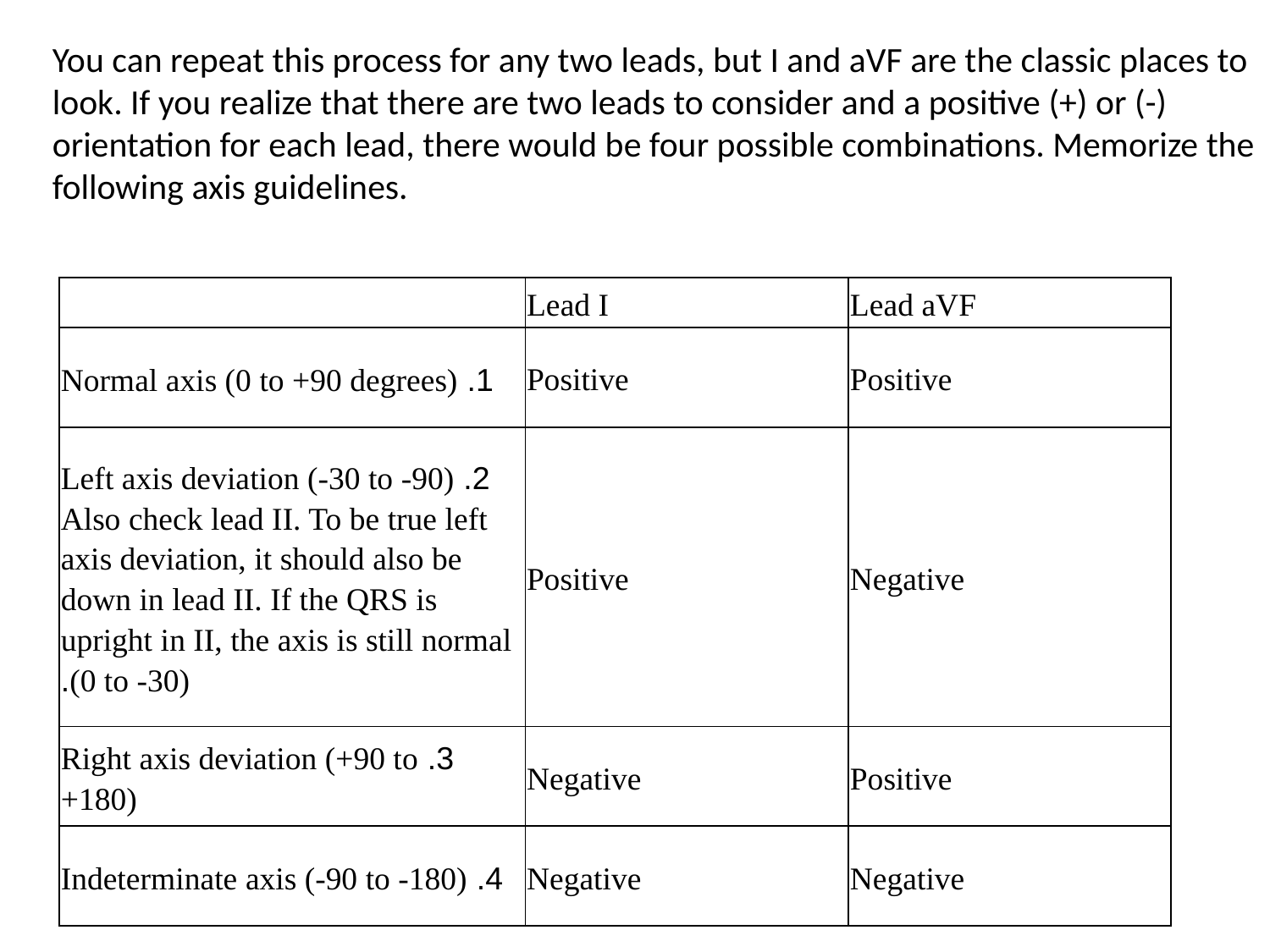

You can repeat this process for any two leads, but I and aVF are the classic places to look. If you realize that there are two leads to consider and a positive (+) or (-) orientation for each lead, there would be four possible combinations. Memorize the following axis guidelines.
|  | Lead I | Lead aVF |
| --- | --- | --- |
| 1. Normal axis (0 to +90 degrees) | Positive | Positive |
| 2. Left axis deviation (-30 to -90) Also check lead II. To be true left axis deviation, it should also be down in lead II. If the QRS is upright in II, the axis is still normal (0 to -30). | Positive | Negative |
| 3. Right axis deviation (+90 to +180) | Negative | Positive |
| 4. Indeterminate axis (-90 to -180) | Negative | Negative |